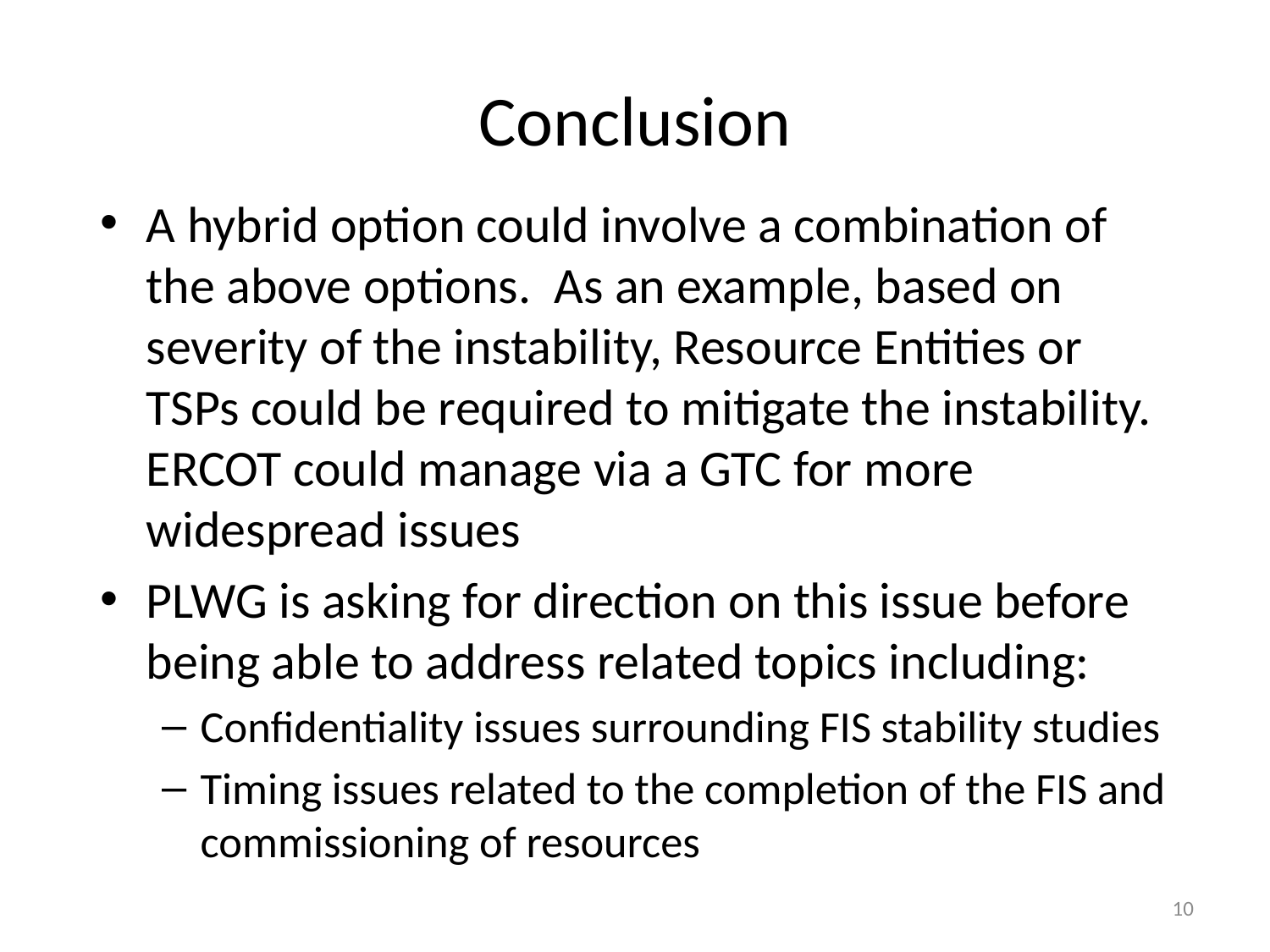

# Conclusion
A hybrid option could involve a combination of the above options.  As an example, based on severity of the instability, Resource Entities or TSPs could be required to mitigate the instability. ERCOT could manage via a GTC for more widespread issues
PLWG is asking for direction on this issue before being able to address related topics including:
Confidentiality issues surrounding FIS stability studies
Timing issues related to the completion of the FIS and commissioning of resources
10